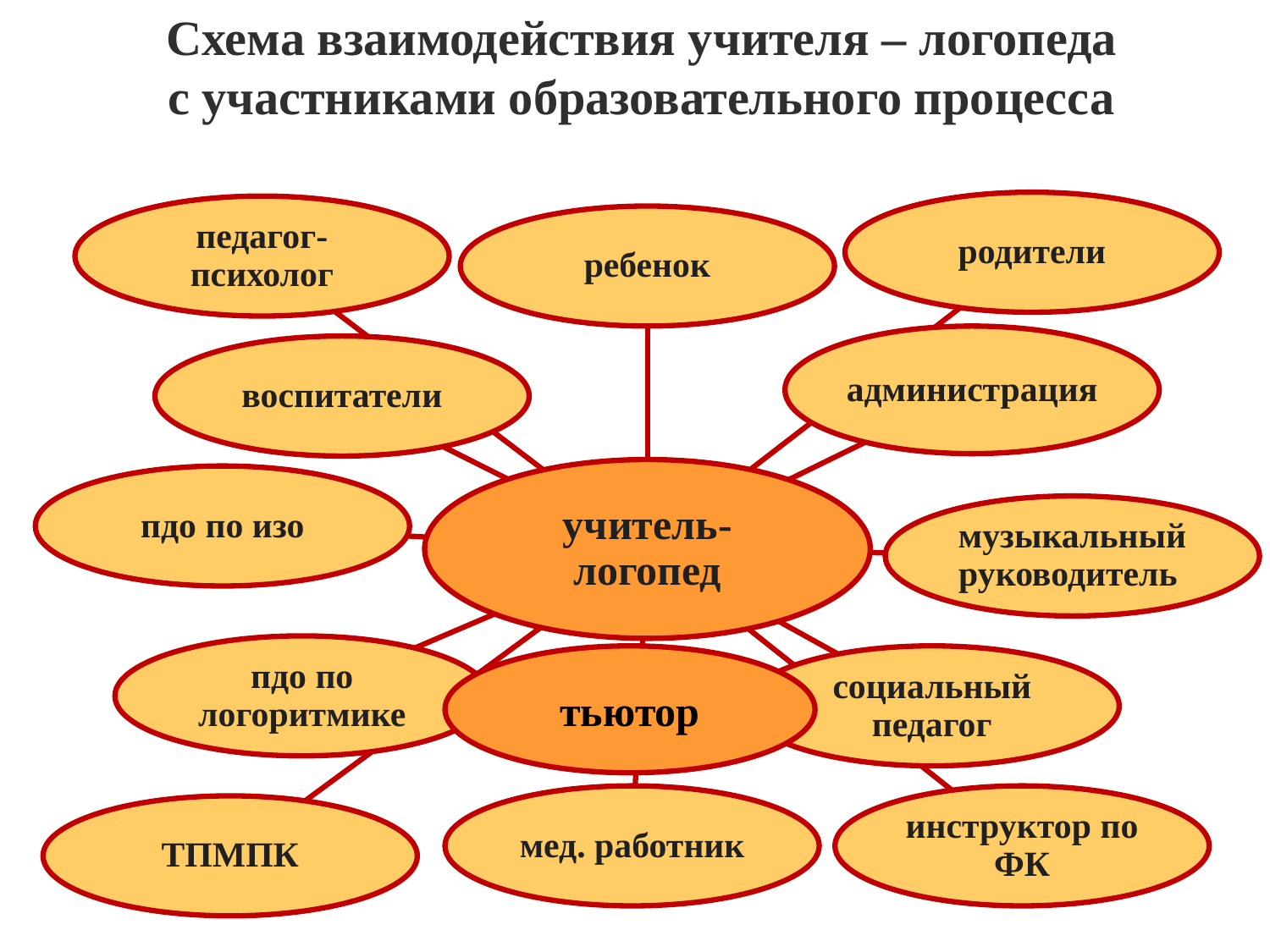

Схема взаимодействия учителя – логопеда
с участниками образовательного процесса
учитель-логопед

ребенок

родители

администрация

музыкальный руководитель

инструктор по ФК

социальный педагог

мед. работник

ТПМПК

пдо по логоритмике

пдо по изо

педагог-психолог

воспитатели
тьютор